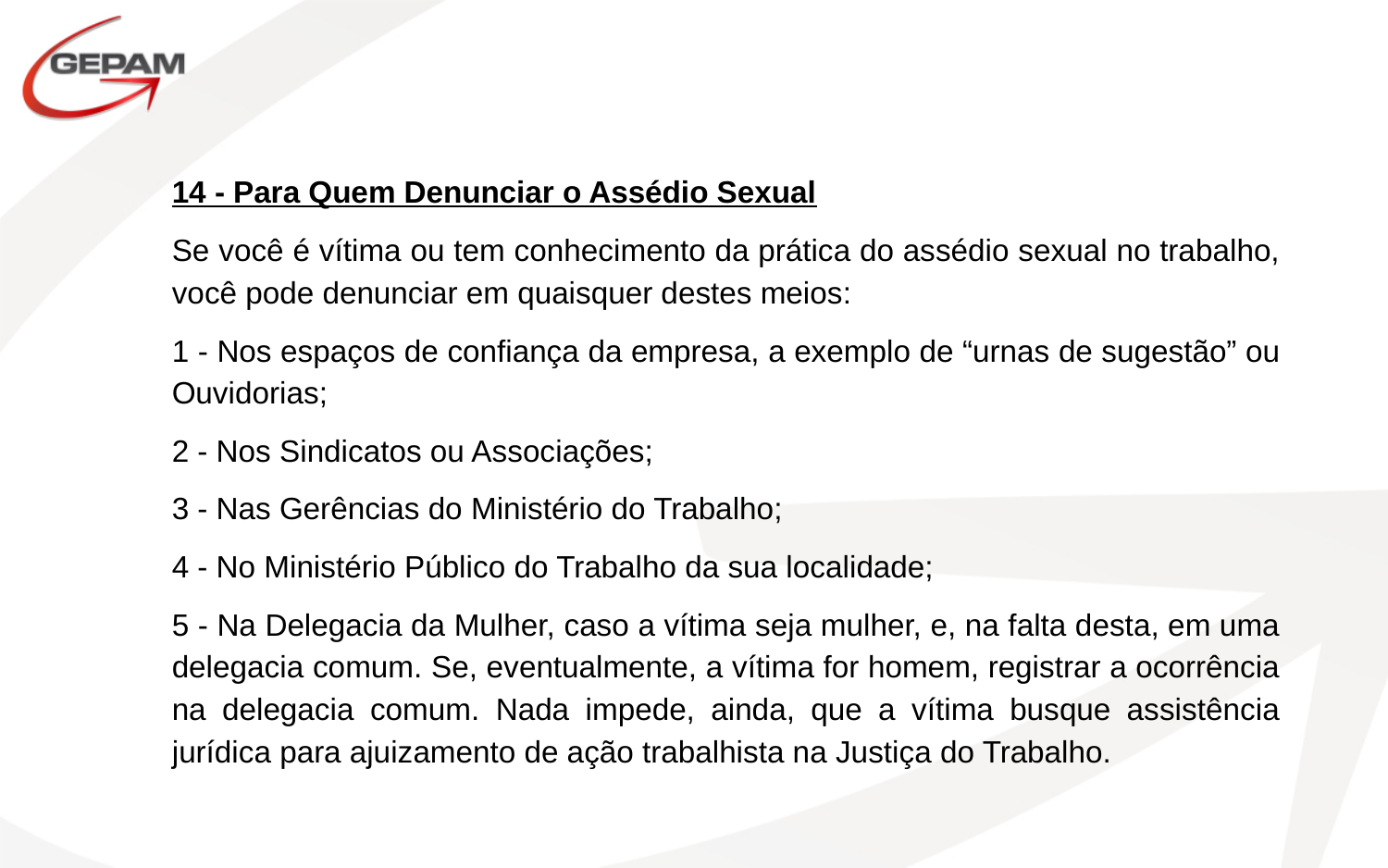

14 - Para Quem Denunciar o Assédio Sexual
Se você é vítima ou tem conhecimento da prática do assédio sexual no trabalho, você pode denunciar em quaisquer destes meios:
1 - Nos espaços de confiança da empresa, a exemplo de “urnas de sugestão” ou Ouvidorias;
2 - Nos Sindicatos ou Associações;
3 - Nas Gerências do Ministério do Trabalho;
4 - No Ministério Público do Trabalho da sua localidade;
5 - Na Delegacia da Mulher, caso a vítima seja mulher, e, na falta desta, em uma delegacia comum. Se, eventualmente, a vítima for homem, registrar a ocorrência na delegacia comum. Nada impede, ainda, que a vítima busque assistência jurídica para ajuizamento de ação trabalhista na Justiça do Trabalho.